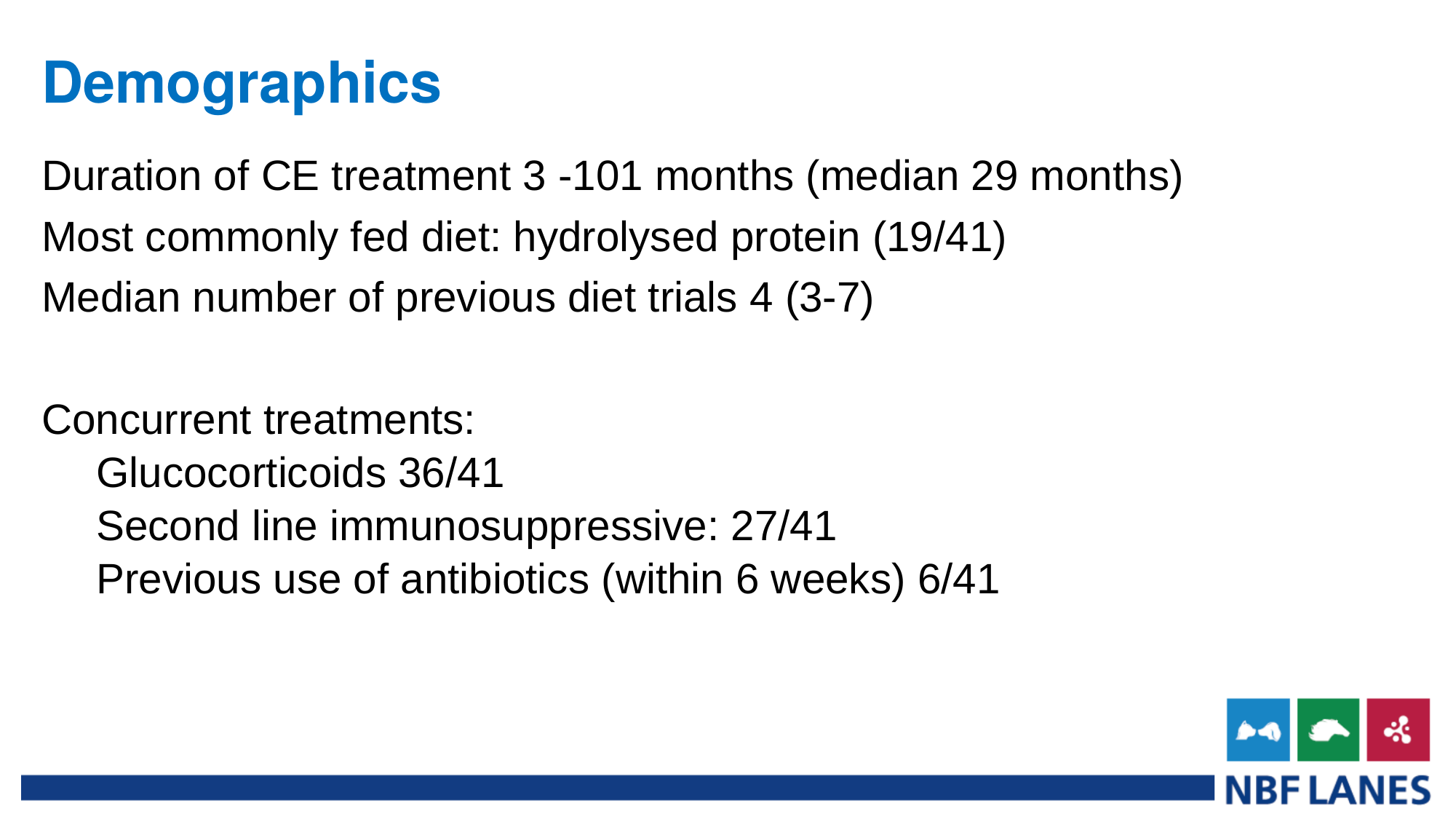

Demographics
Duration of CE treatment 3 -101 months (median 29 months)
Most commonly fed diet: hydrolysed protein (19/41)
Median number of previous diet trials 4 (3-7)

Concurrent treatments:
Glucocorticoids 36/41
Second line immunosuppressive: 27/41
Previous use of antibiotics (within 6 weeks) 6/41